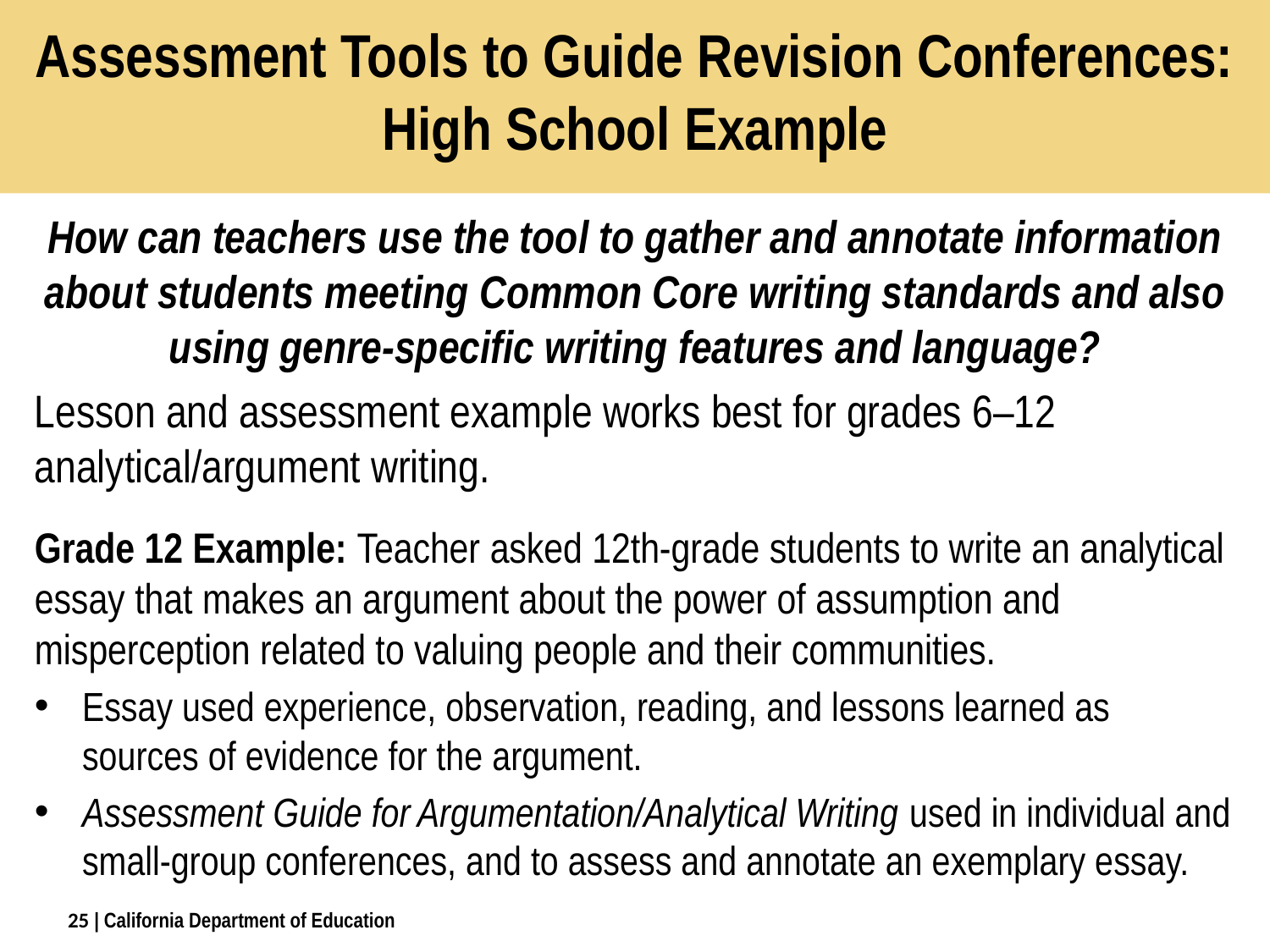

# Assessment Tools to Guide Revision Conferences: High School Example
How can teachers use the tool to gather and annotate information about students meeting Common Core writing standards and also using genre-specific writing features and language?
Lesson and assessment example works best for grades 6–12 analytical/argument writing.

Grade 12 Example: Teacher asked 12th-grade students to write an analytical essay that makes an argument about the power of assumption and misperception related to valuing people and their communities.
Essay used experience, observation, reading, and lessons learned as sources of evidence for the argument.
Assessment Guide for Argumentation/Analytical Writing used in individual and small-group conferences, and to assess and annotate an exemplary essay.
25
| California Department of Education